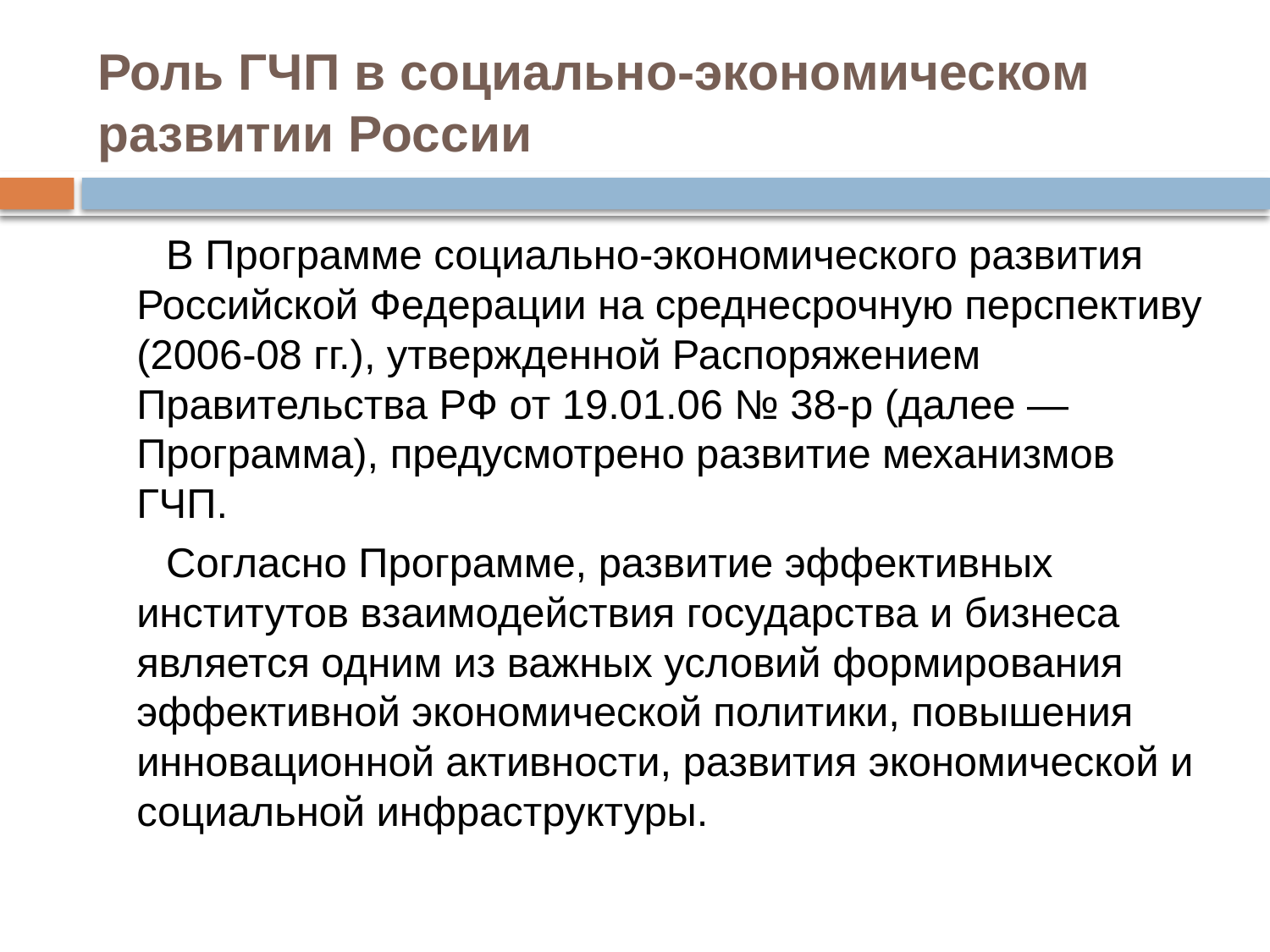

# Роль ГЧП в социально-экономическом развитии России
      В Программе социально-экономического развития Российской Федерации на среднесрочную перспективу (2006-08 гг.), утвержденной Распоряжением Правительства РФ от 19.01.06 № 38-р (далее — Программа), предусмотрено развитие механизмов ГЧП.
      Согласно Программе, развитие эффективных институтов взаимодействия государства и бизнеса является одним из важных условий формирования эффективной экономической политики, повышения инновационной активности, развития экономической и социальной инфраструктуры.